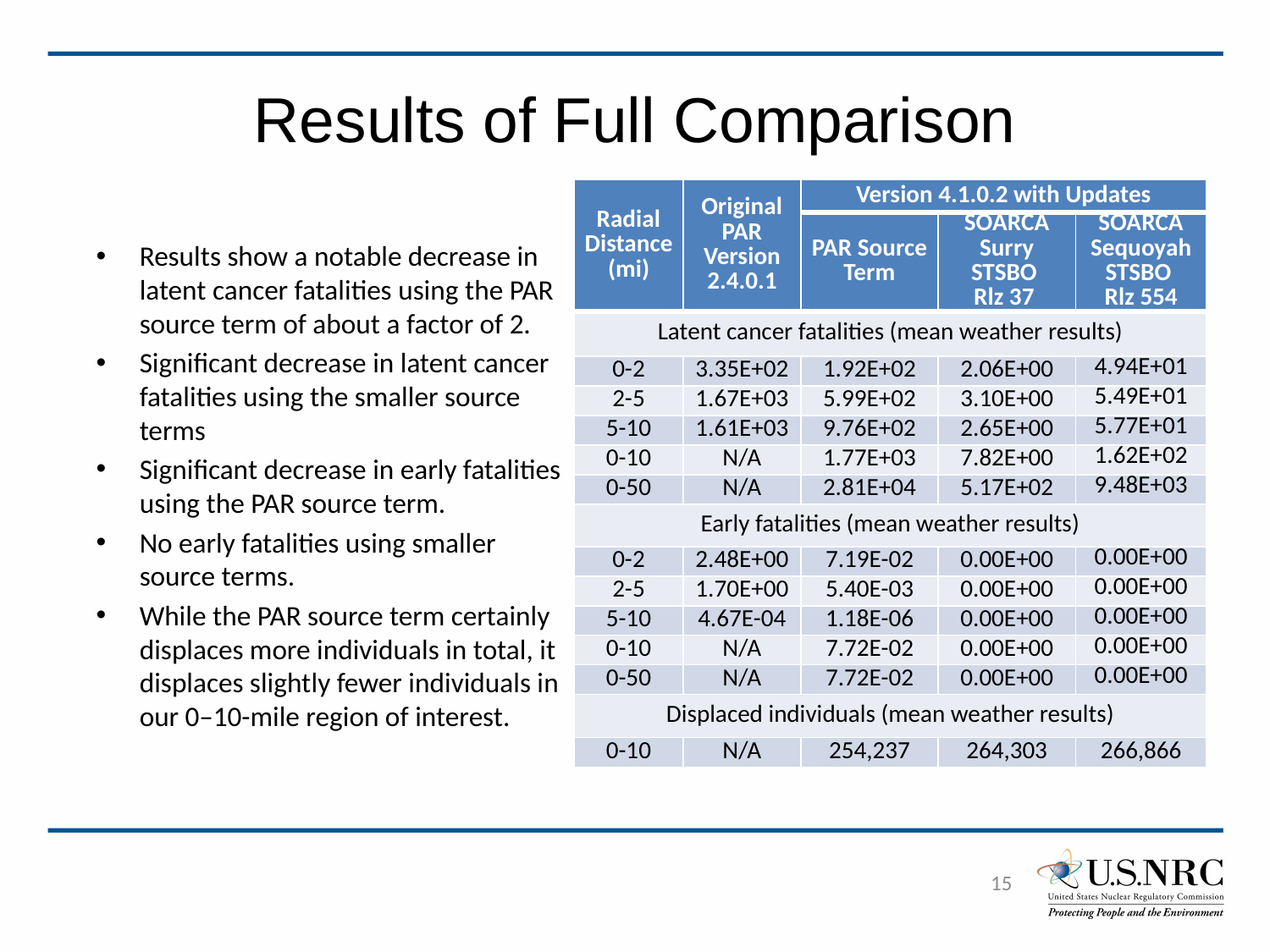

# Results of Full Comparison
| Radial Distance (mi) | Original PAR Version 2.4.0.1 | Version 4.1.0.2 with Updates |  |  |
| --- | --- | --- | --- | --- |
|  |  | PAR Source Term | SOARCA Surry STSBO Rlz 37 | SOARCA Sequoyah STSBO Rlz 554 |
| Latent cancer fatalities (mean weather results) |  |  |  |  |
| 0-2 | 3.35E+02 | 1.92E+02 | 2.06E+00 | 4.94E+01 |
| 2-5 | 1.67E+03 | 5.99E+02 | 3.10E+00 | 5.49E+01 |
| 5-10 | 1.61E+03 | 9.76E+02 | 2.65E+00 | 5.77E+01 |
| 0-10 | N/A | 1.77E+03 | 7.82E+00 | 1.62E+02 |
| 0-50 | N/A | 2.81E+04 | 5.17E+02 | 9.48E+03 |
| Early fatalities (mean weather results) |  |  |  |  |
| 0-2 | 2.48E+00 | 7.19E-02 | 0.00E+00 | 0.00E+00 |
| 2-5 | 1.70E+00 | 5.40E-03 | 0.00E+00 | 0.00E+00 |
| 5-10 | 4.67E-04 | 1.18E-06 | 0.00E+00 | 0.00E+00 |
| 0-10 | N/A | 7.72E-02 | 0.00E+00 | 0.00E+00 |
| 0-50 | N/A | 7.72E-02 | 0.00E+00 | 0.00E+00 |
| Displaced individuals (mean weather results) |  |  |  |  |
| 0-10 | N/A | 254,237 | 264,303 | 266,866 |
Results show a notable decrease in latent cancer fatalities using the PAR source term of about a factor of 2.
Significant decrease in latent cancer fatalities using the smaller source terms
Significant decrease in early fatalities using the PAR source term.
No early fatalities using smaller source terms.
While the PAR source term certainly displaces more individuals in total, it displaces slightly fewer individuals in our 0–10-mile region of interest.

15